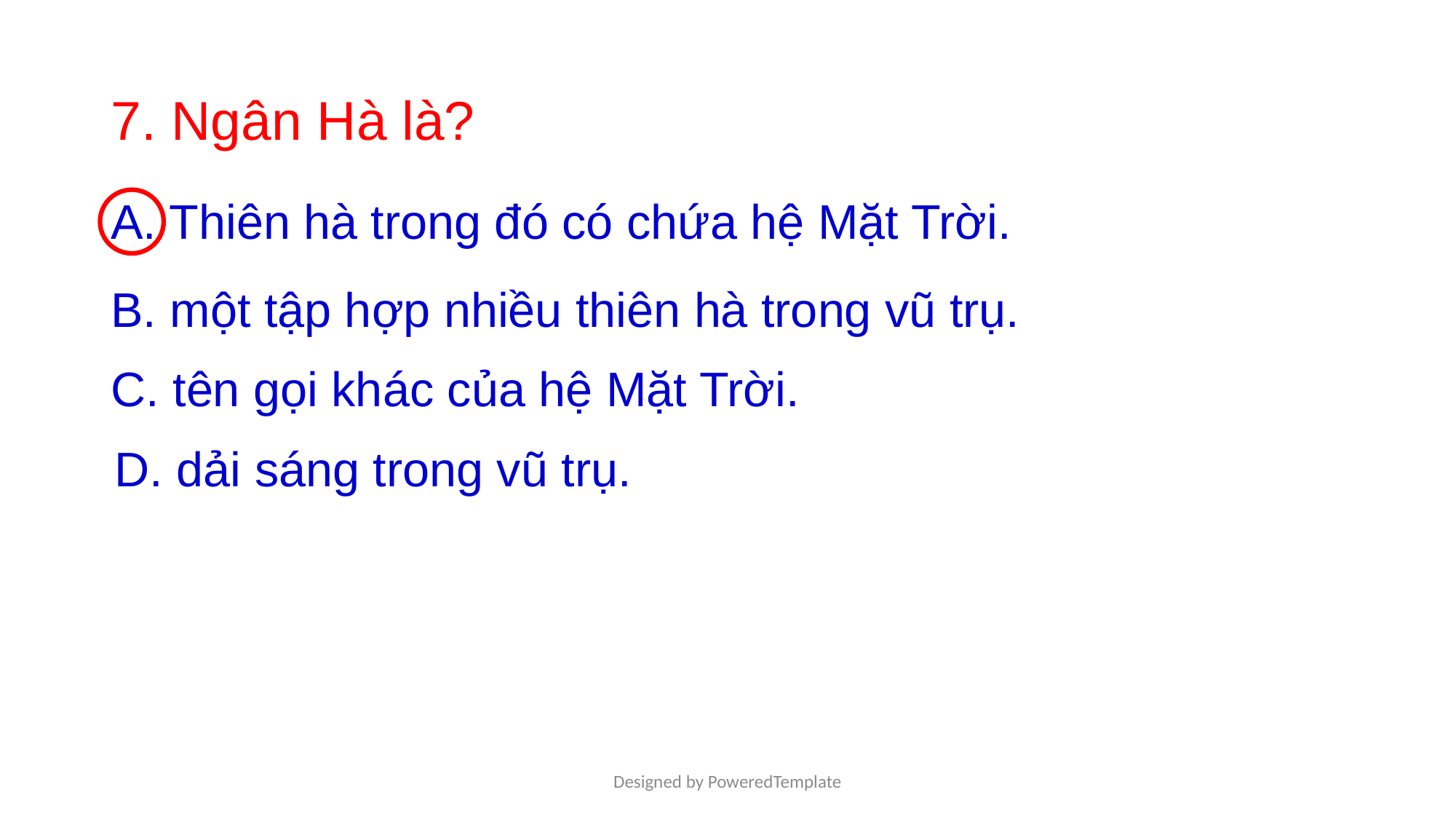

# 7. Ngân Hà là?

A. Thiên hà trong đó có chứa hệ Mặt Trời.
B. một tập hợp nhiều thiên hà trong vũ trụ.
C. tên gọi khác của hệ Mặt Trời.
D. dải sáng trong vũ trụ.
Designed by PoweredTemplate